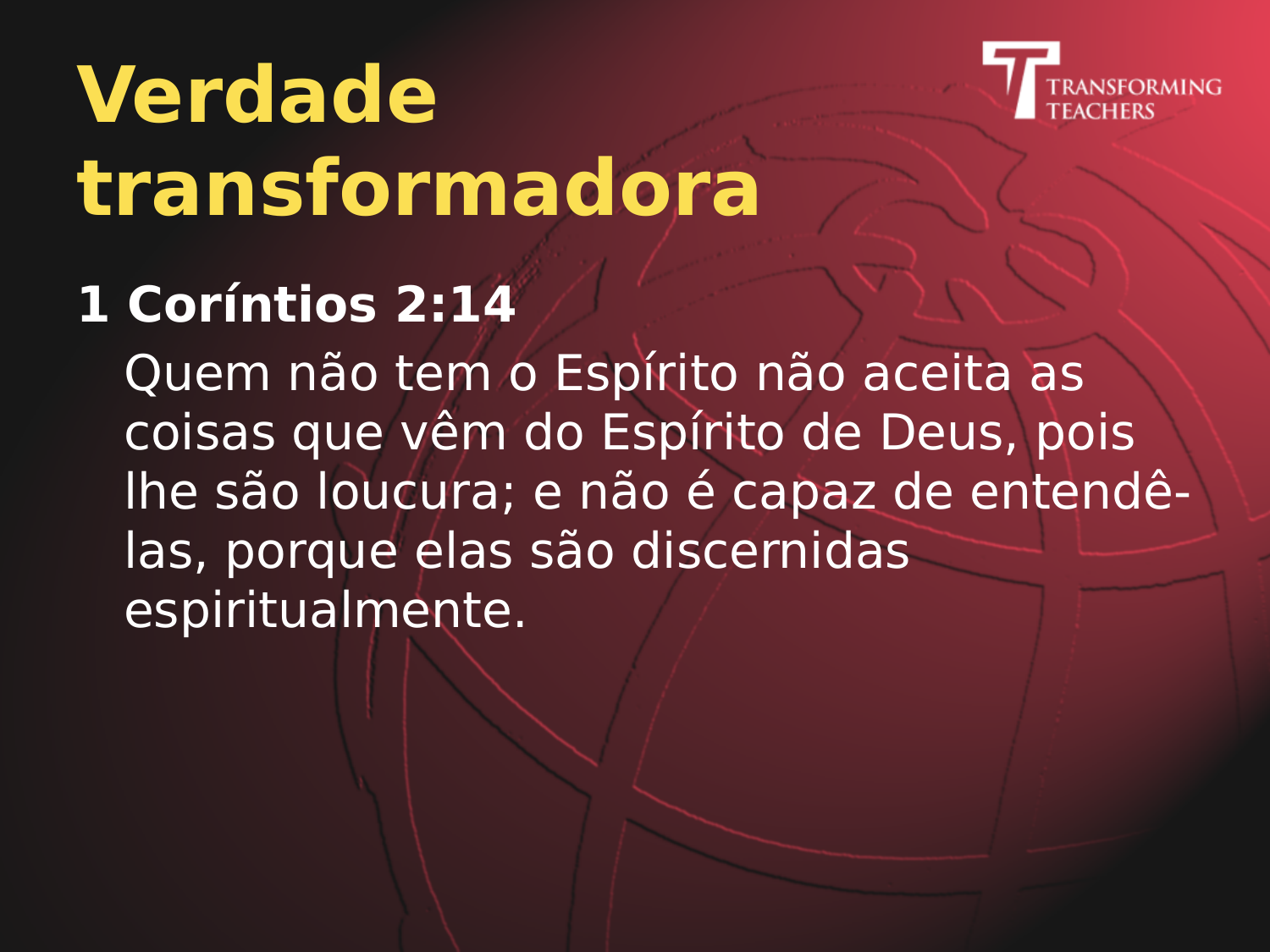

# Verdade transformadora
1 Coríntios 2:14
 	Quem não tem o Espírito não aceita as coisas que vêm do Espírito de Deus, pois lhe são loucura; e não é capaz de entendê-las, porque elas são discernidas espiritualmente.